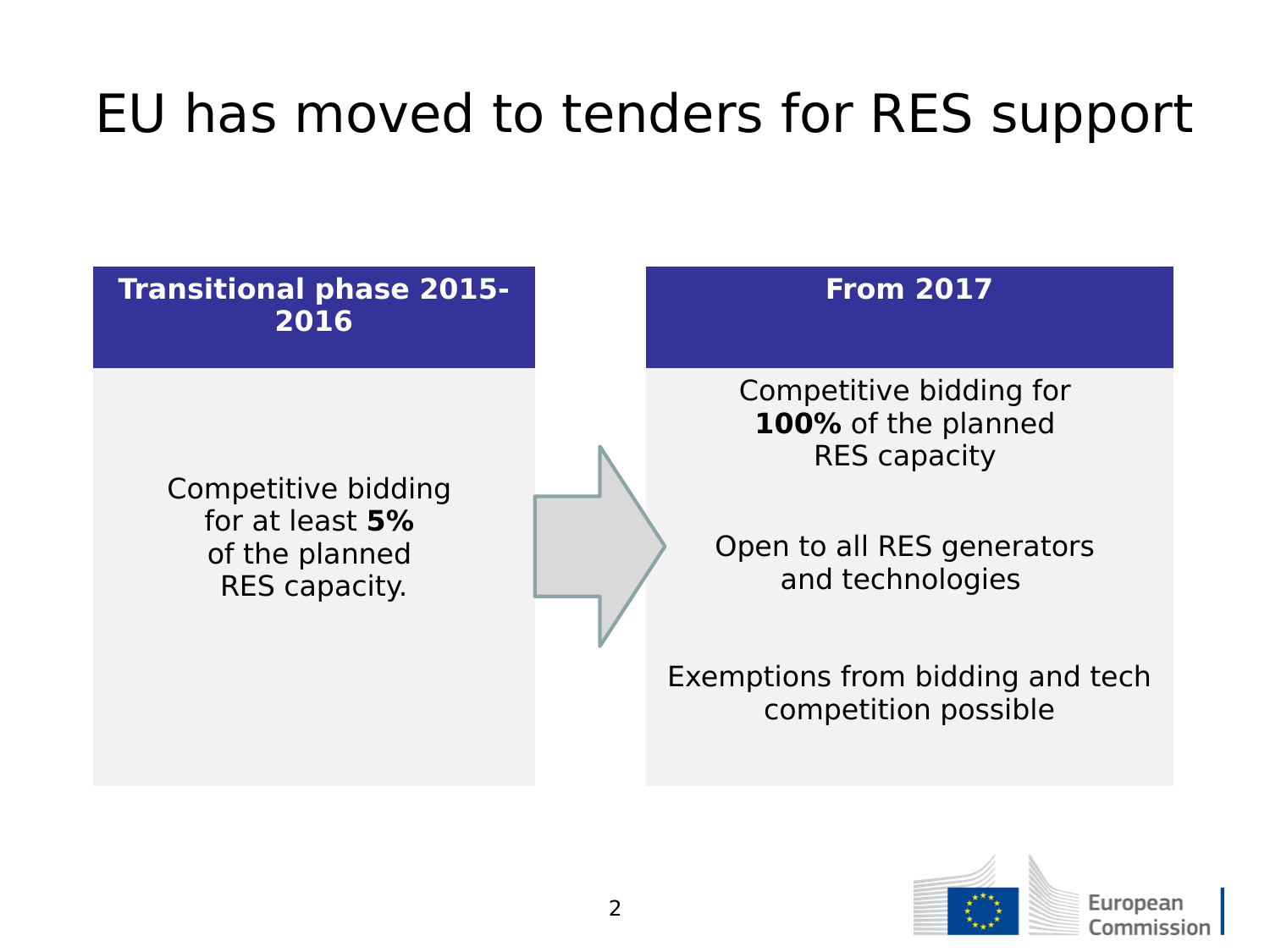

# EU has moved to tenders for RES support
| Transitional phase 2015-2016 |  | From 2017 |
| --- | --- | --- |
| Competitive bidding for at least 5% of the planned RES capacity. |  | Competitive bidding for 100% of the planned RES capacity Open to all RES generators and technologies Exemptions from bidding and tech competition possible |

2